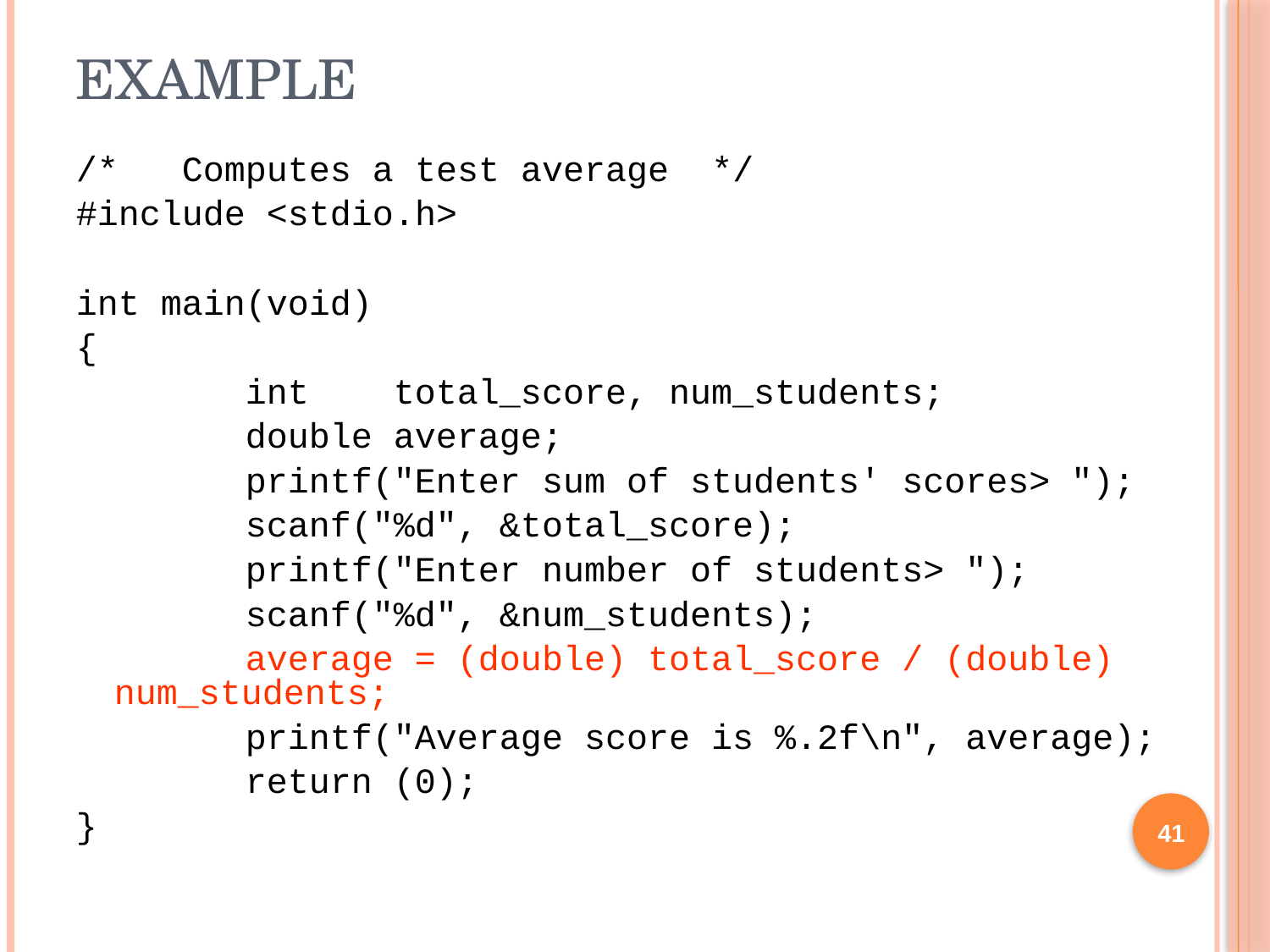

# Example
/*   Computes a test average  */
#include <stdio.h>

int main(void)
{
        int    total_score, num_students;
        double average;
        printf("Enter sum of students' scores> ");
        scanf("%d", &total_score);
        printf("Enter number of students> ");
        scanf("%d", &num_students);
        average = (double) total_score / (double) num_students;
        printf("Average score is %.2f\n", average);
        return (0);
}
41